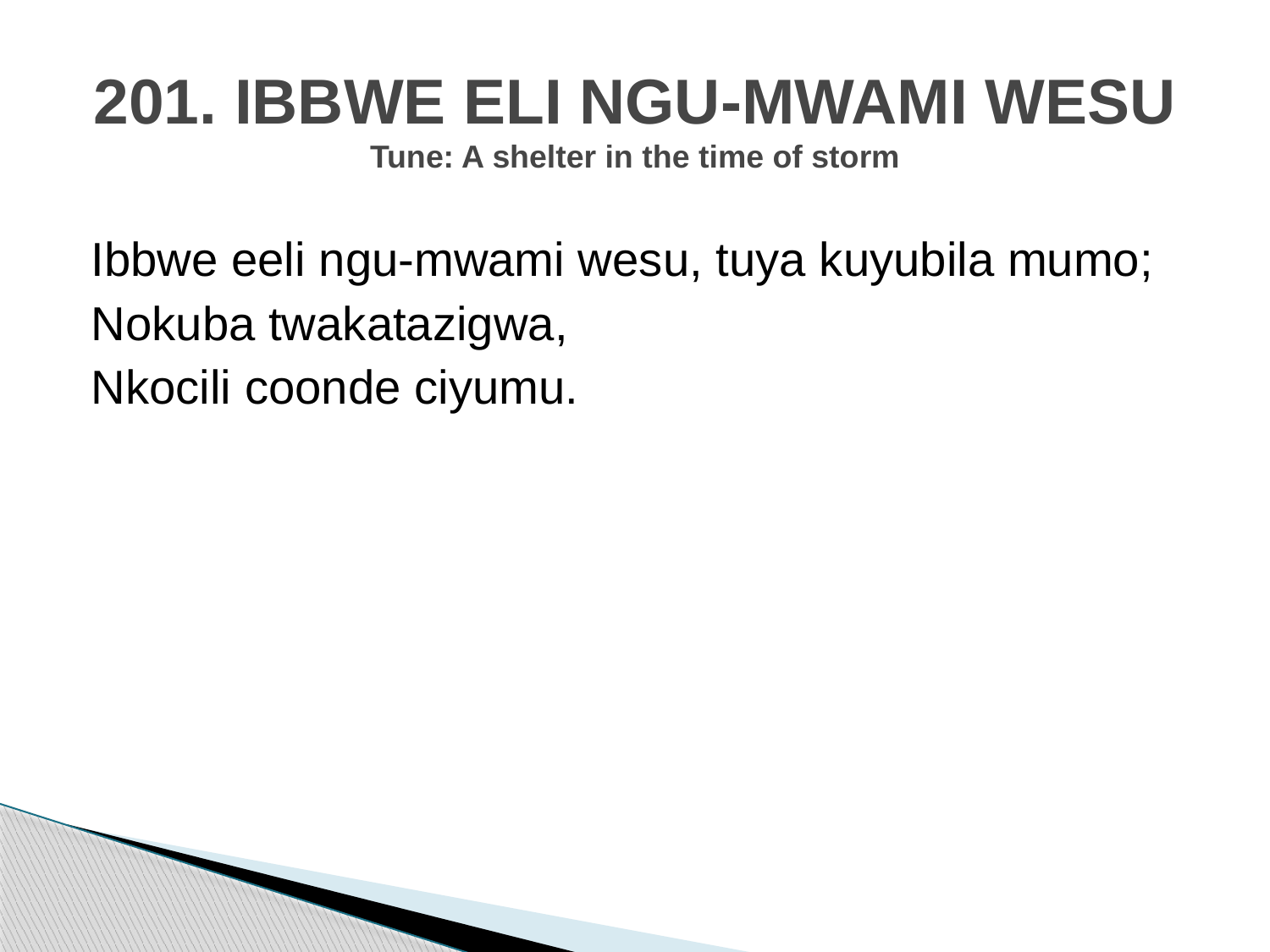

# 201. IBBWE ELI NGU-MWAMI WESU Tune: A shelter in the time of storm
Ibbwe eeli ngu-mwami wesu, tuya kuyubila mumo;
Nokuba twakatazigwa,
Nkocili coonde ciyumu.